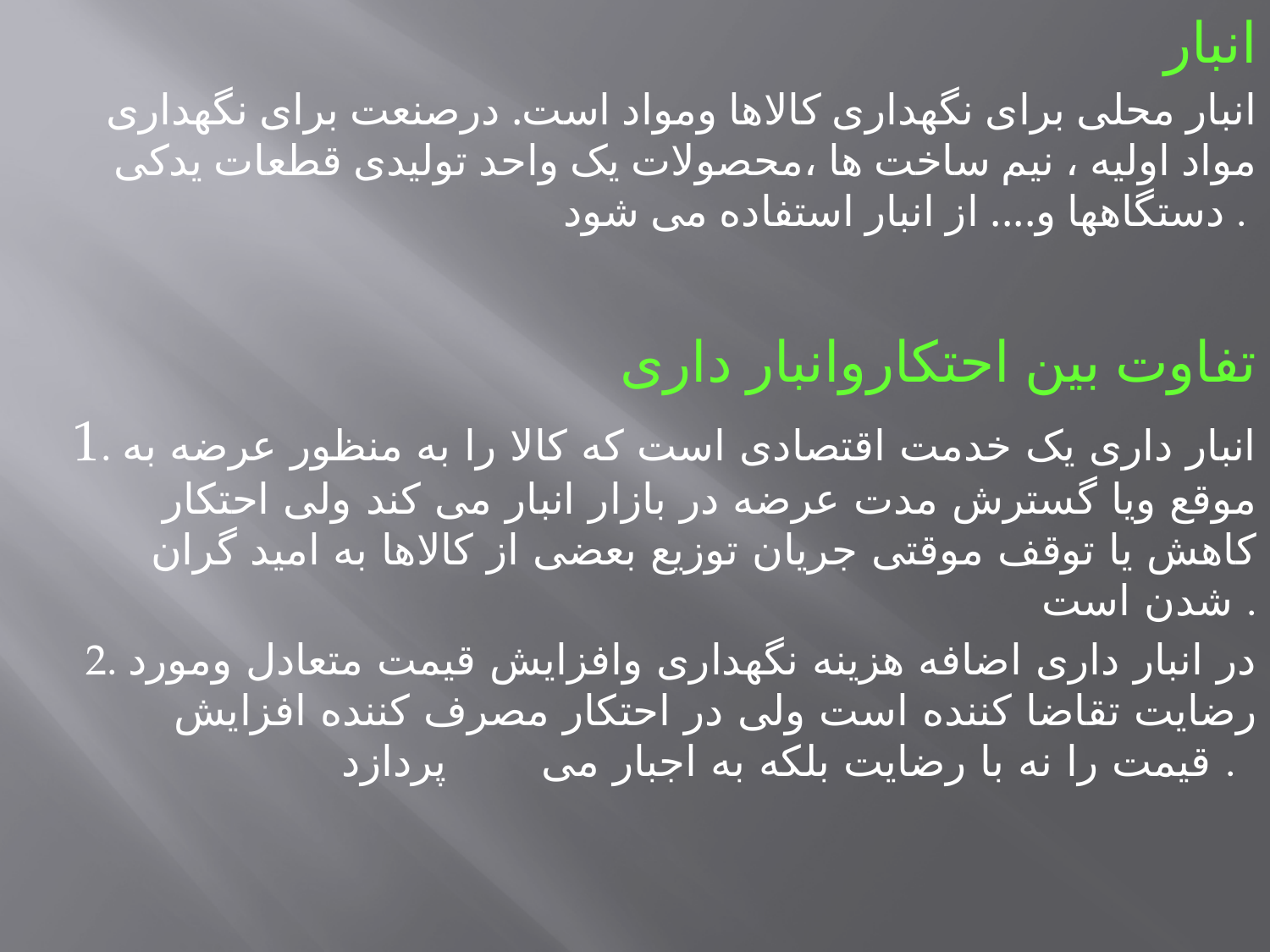

انبار
انبار محلی برای نگهداری کالاها ومواد است. درصنعت برای نگهداری مواد اولیه ، نیم ساخت ها ،محصولات یک واحد تولیدی قطعات یدکی دستگاهها و.... از انبار استفاده می شود .

تفاوت بین احتکاروانبار داری
1. انبار داری یک خدمت اقتصادی است که کالا را به منظور عرضه به موقع ویا گسترش مدت عرضه در بازار انبار می کند ولی احتکار کاهش یا توقف موقتی جریان توزيع بعضی از کالاها به امید گران شدن است .
2. در انبار داری اضافه هزینه نگهداری وافزایش قیمت متعادل ومورد رضایت تقاضا کننده است ولی در احتکار مصرف کننده افزایش قیمت را نه با رضایت بلکه به اجبار می       پردازد .